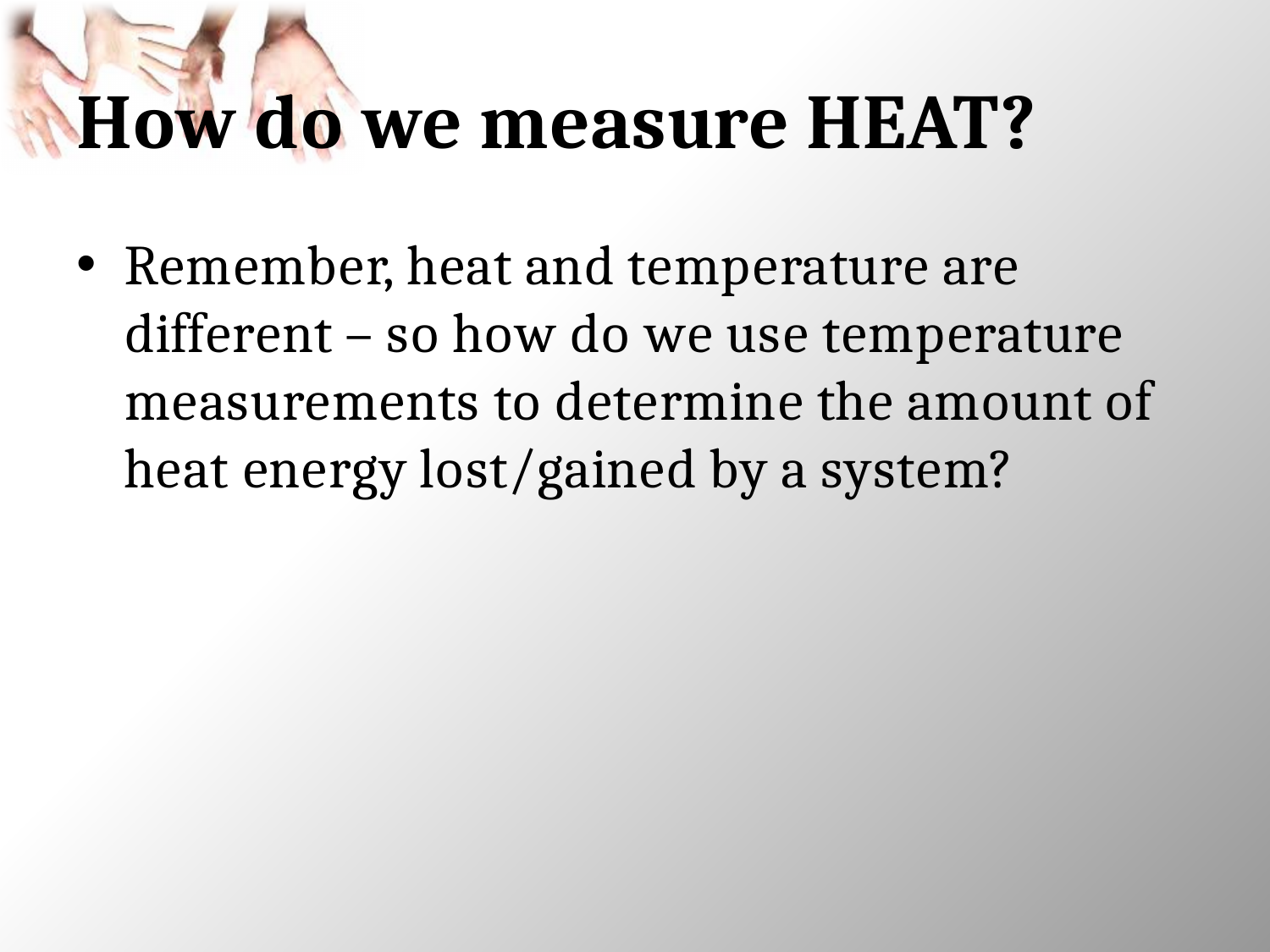

# How do we measure HEAT?
Remember, heat and temperature are different – so how do we use temperature measurements to determine the amount of heat energy lost/gained by a system?